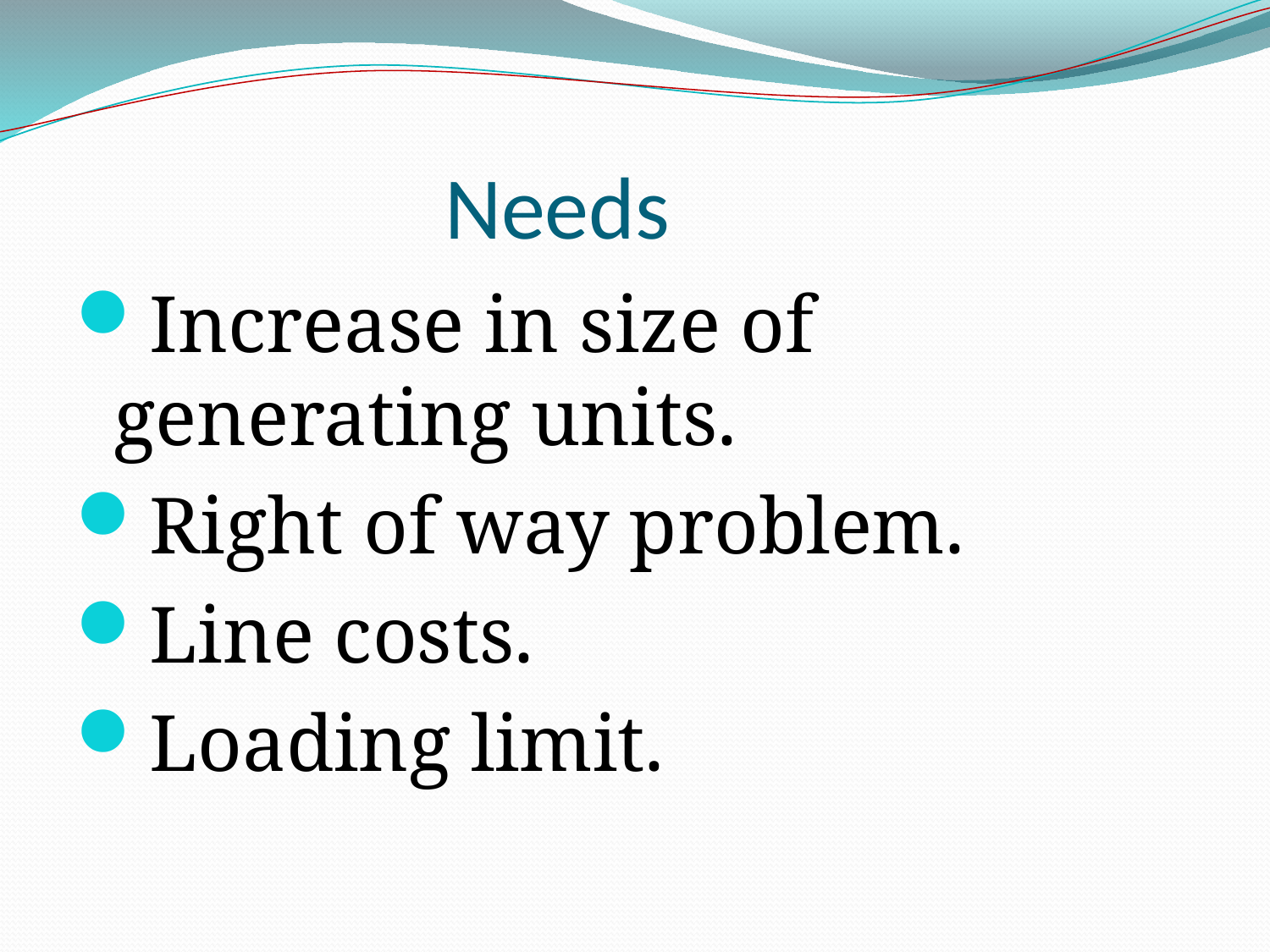

# Needs
Increase in size of generating units.
Right of way problem.
Line costs.
Loading limit.